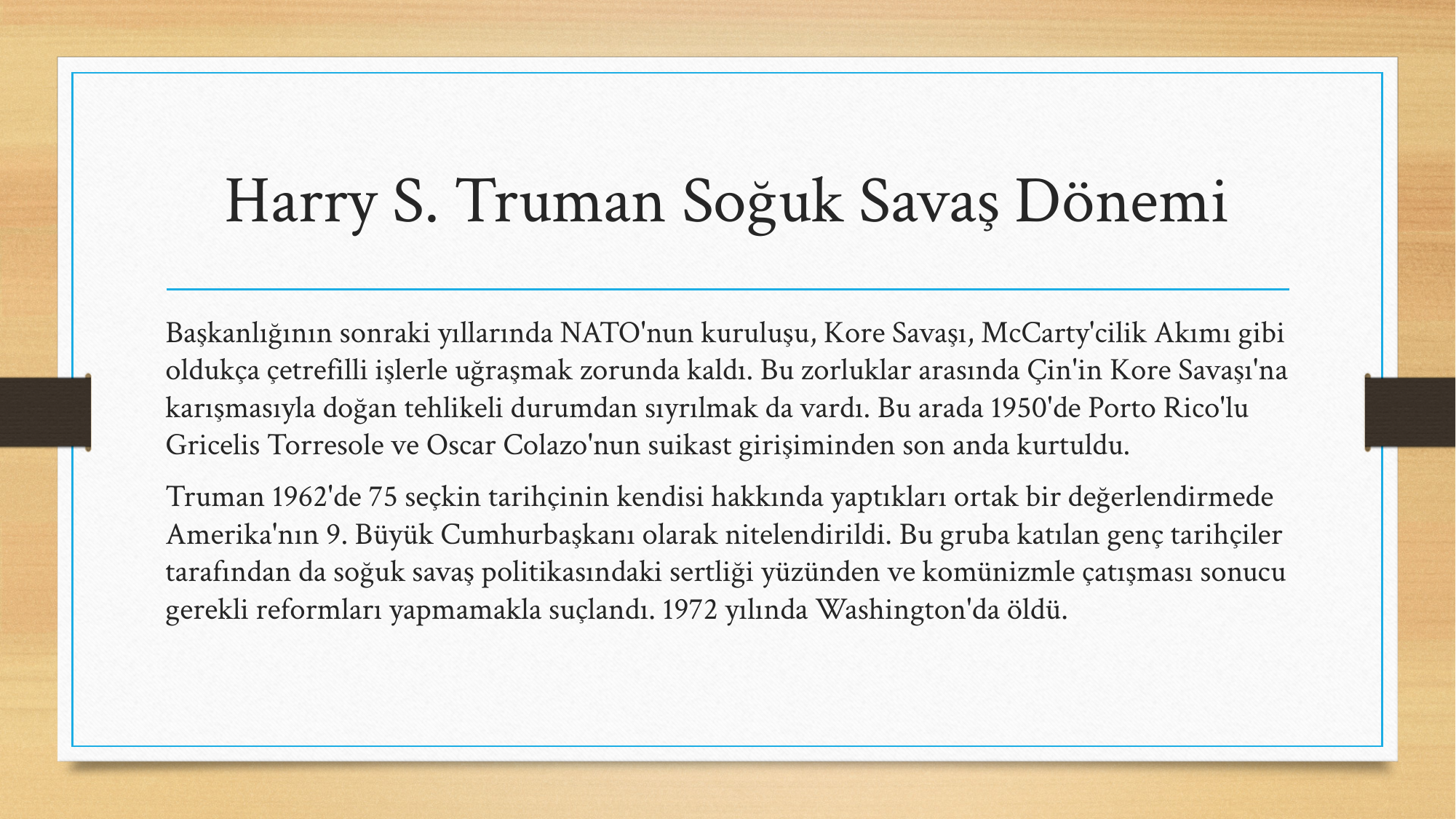

# Harry S. Truman Soğuk Savaş Dönemi
Başkanlığının sonraki yıllarında NATO'nun kuruluşu, Kore Savaşı, McCarty'cilik Akımı gibi oldukça çetrefilli işlerle uğraşmak zorunda kaldı. Bu zorluklar arasında Çin'in Kore Savaşı'na karışmasıyla doğan tehlikeli durumdan sıyrılmak da vardı. Bu arada 1950'de Porto Rico'lu Gricelis Torresole ve Oscar Colazo'nun suikast girişiminden son anda kurtuldu.
Truman 1962'de 75 seçkin tarihçinin kendisi hakkında yaptıkları ortak bir değerlendirmede Amerika'nın 9. Büyük Cumhurbaşkanı olarak nitelendirildi. Bu gruba katılan genç tarihçiler tarafından da soğuk savaş politikasındaki sertliği yüzünden ve komünizmle çatışması sonucu gerekli reformları yapmamakla suçlandı. 1972 yılında Washington'da öldü.